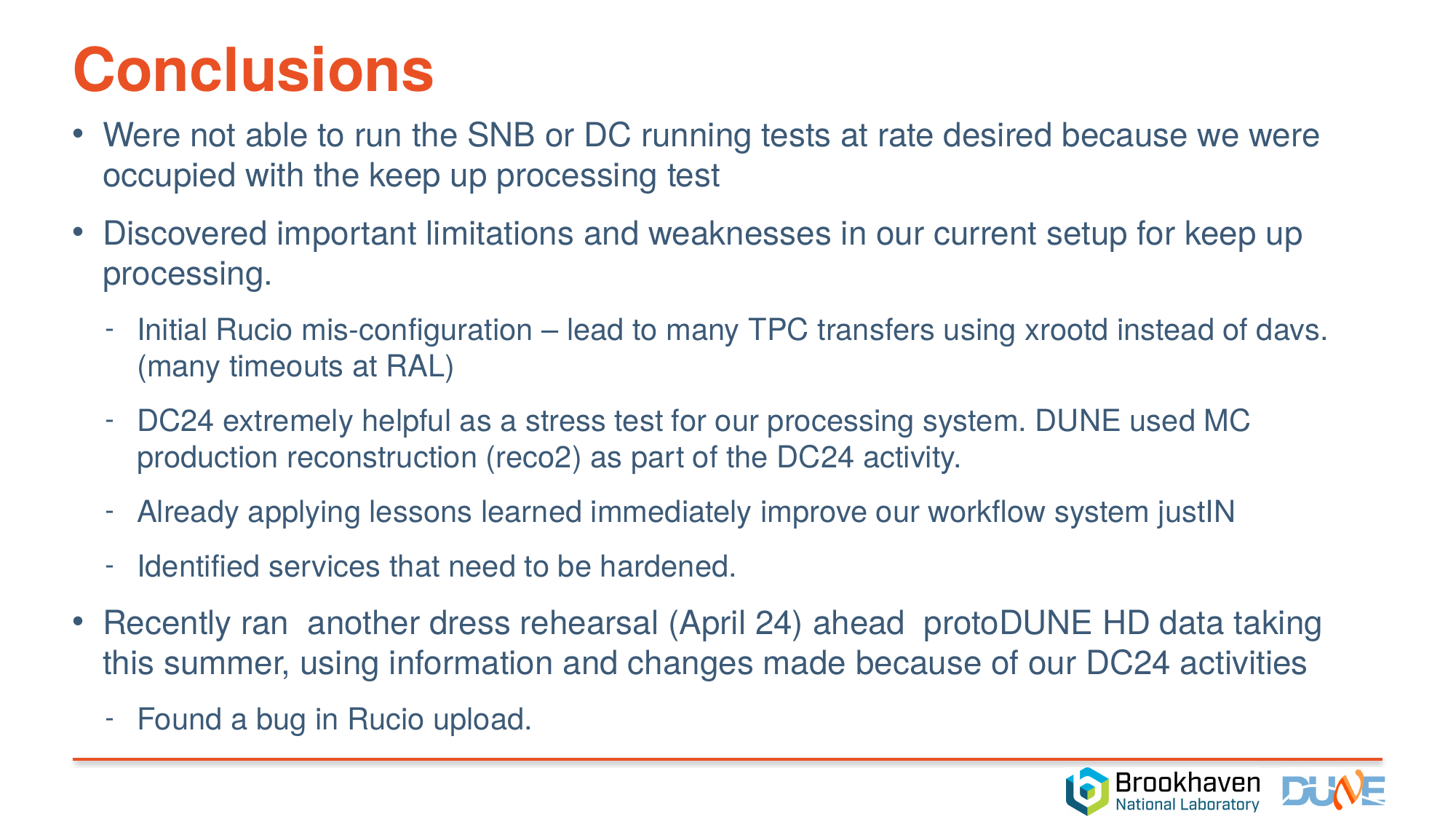

# Conclusions
Were not able to run the SNB or DC running tests at rate desired because we were occupied with the keep up processing test
Discovered important limitations and weaknesses in our current setup for keep up processing.
Initial Rucio mis-configuration – lead to many TPC transfers using xrootd instead of davs. (many timeouts at RAL)
DC24 extremely helpful as a stress test for our processing system. DUNE used MC production reconstruction (reco2) as part of the DC24 activity.
Already applying lessons learned immediately improve our workflow system justIN
Identified services that need to be hardened.
Recently ran  another dress rehearsal (April 24) ahead  protoDUNE HD data taking this summer, using information and changes made because of our DC24 activities
Found a bug in Rucio upload.